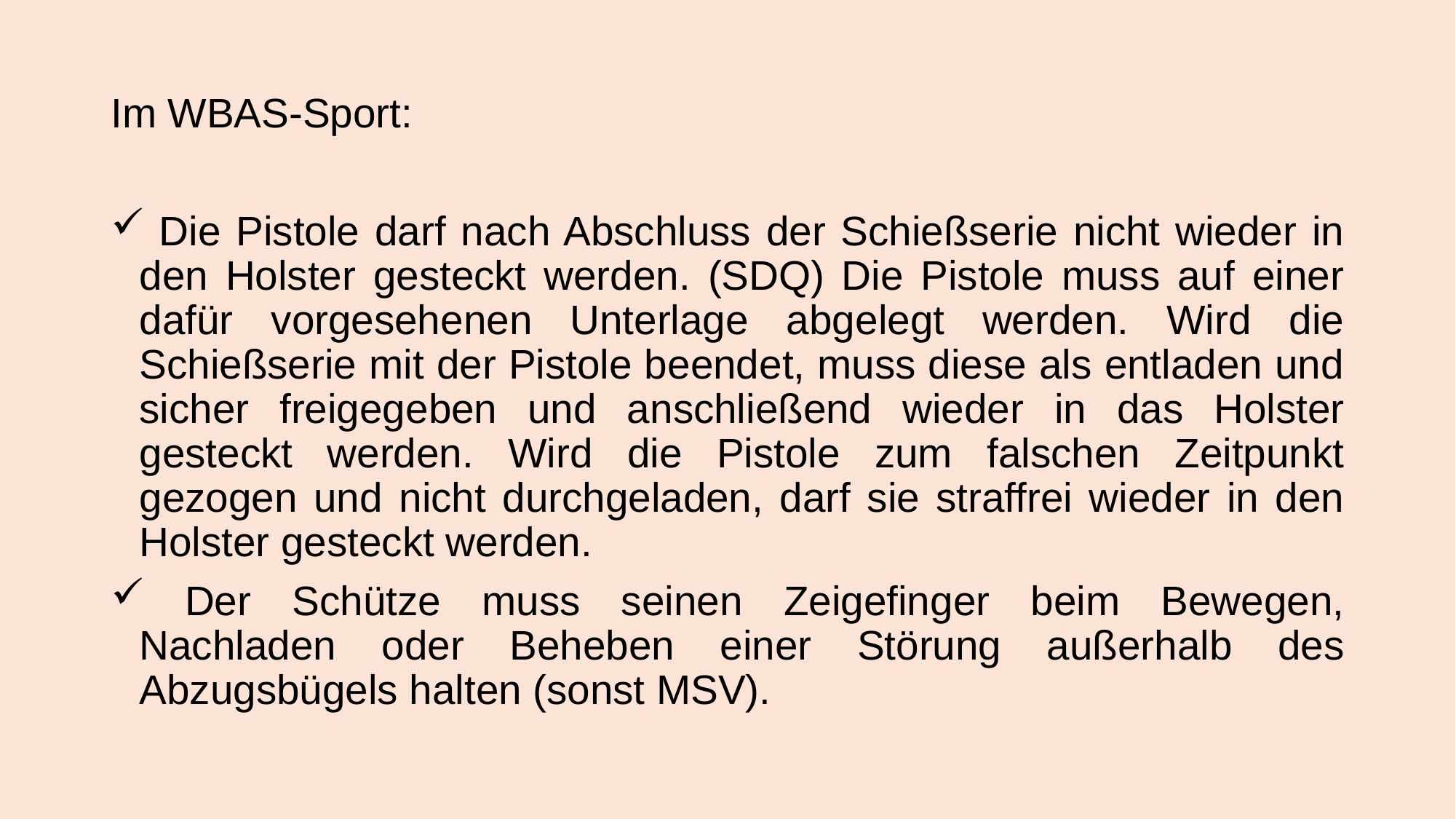

Im WBAS-Sport:

 Die Pistole darf nach Abschluss der Schießserie nicht wieder in den Holster gesteckt werden. (SDQ) Die Pistole muss auf einer dafür vorgesehenen Unterlage abgelegt werden. Wird die Schießserie mit der Pistole beendet, muss diese als entladen und sicher freigegeben und anschließend wieder in das Holster gesteckt werden. Wird die Pistole zum falschen Zeitpunkt gezogen und nicht durchgeladen, darf sie straffrei wieder in den Holster gesteckt werden.
 Der Schütze muss seinen Zeigefinger beim Bewegen, Nachladen oder Beheben einer Störung außerhalb des Abzugsbügels halten (sonst MSV).